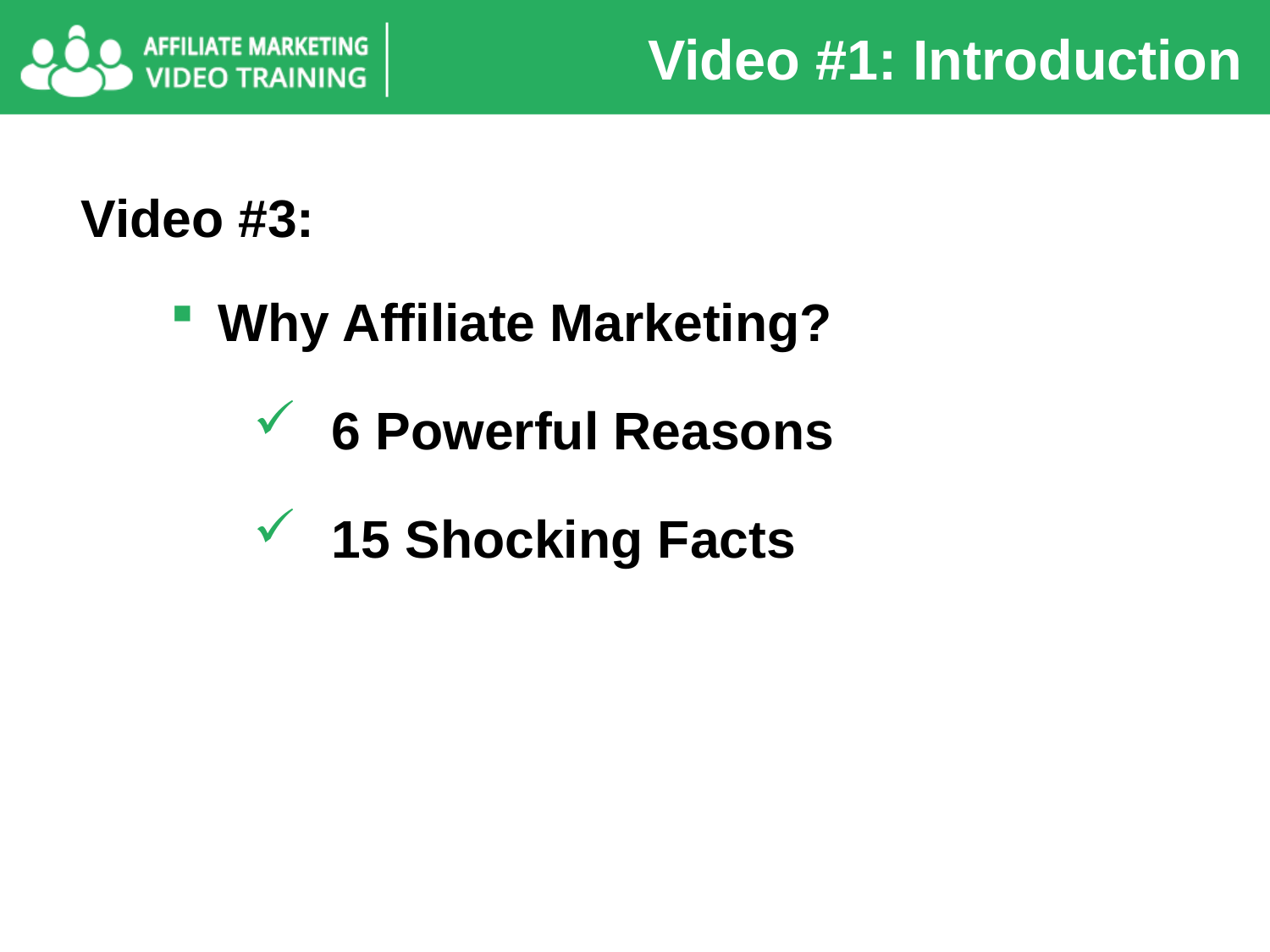

Video #1: Introduction
Video #3:
Why Affiliate Marketing?
 6 Powerful Reasons
 15 Shocking Facts